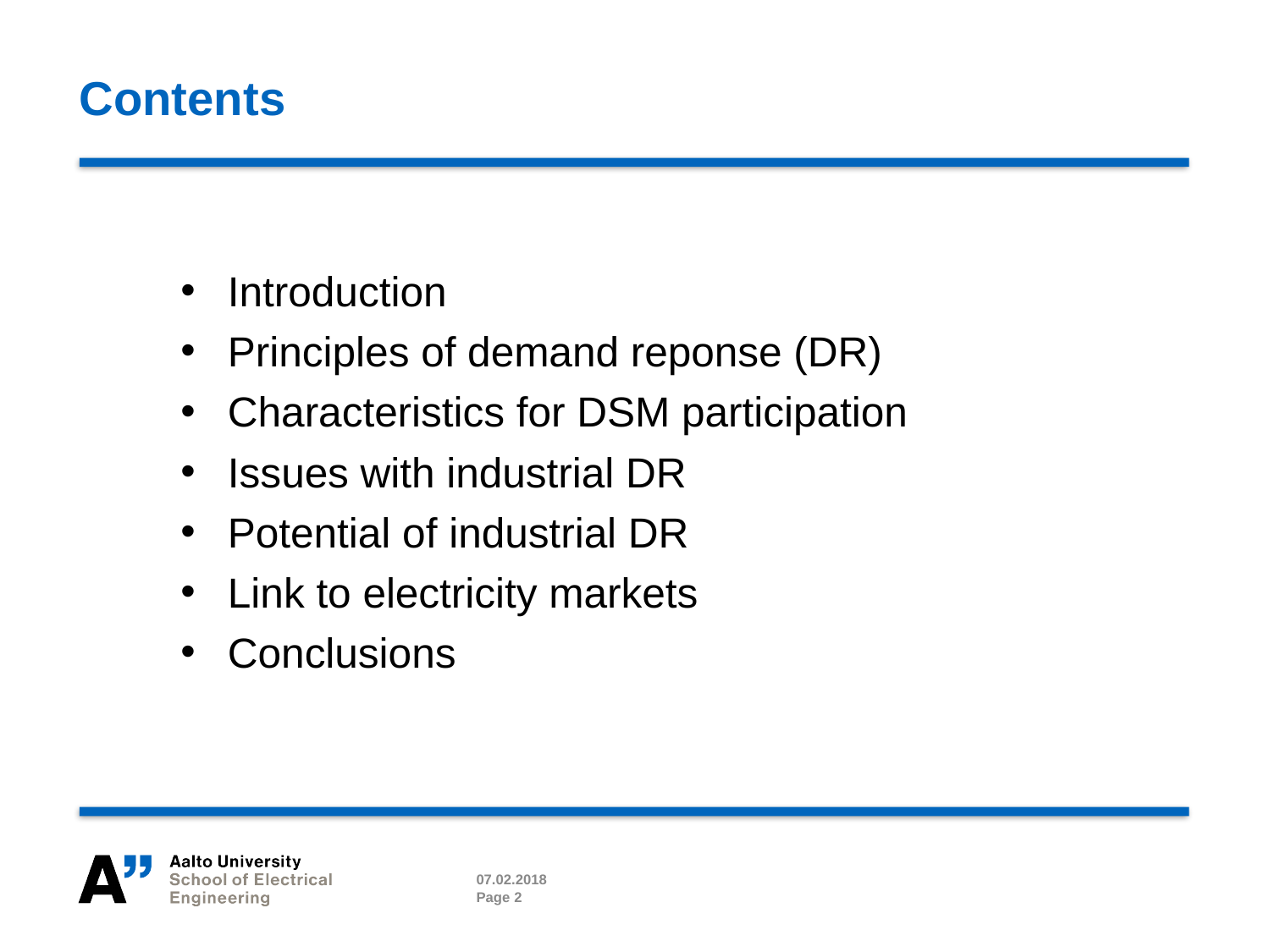

# Contents
Introduction
Principles of demand reponse (DR)
Characteristics for DSM participation
Issues with industrial DR
Potential of industrial DR
Link to electricity markets
Conclusions

07.02.2018
Page 2